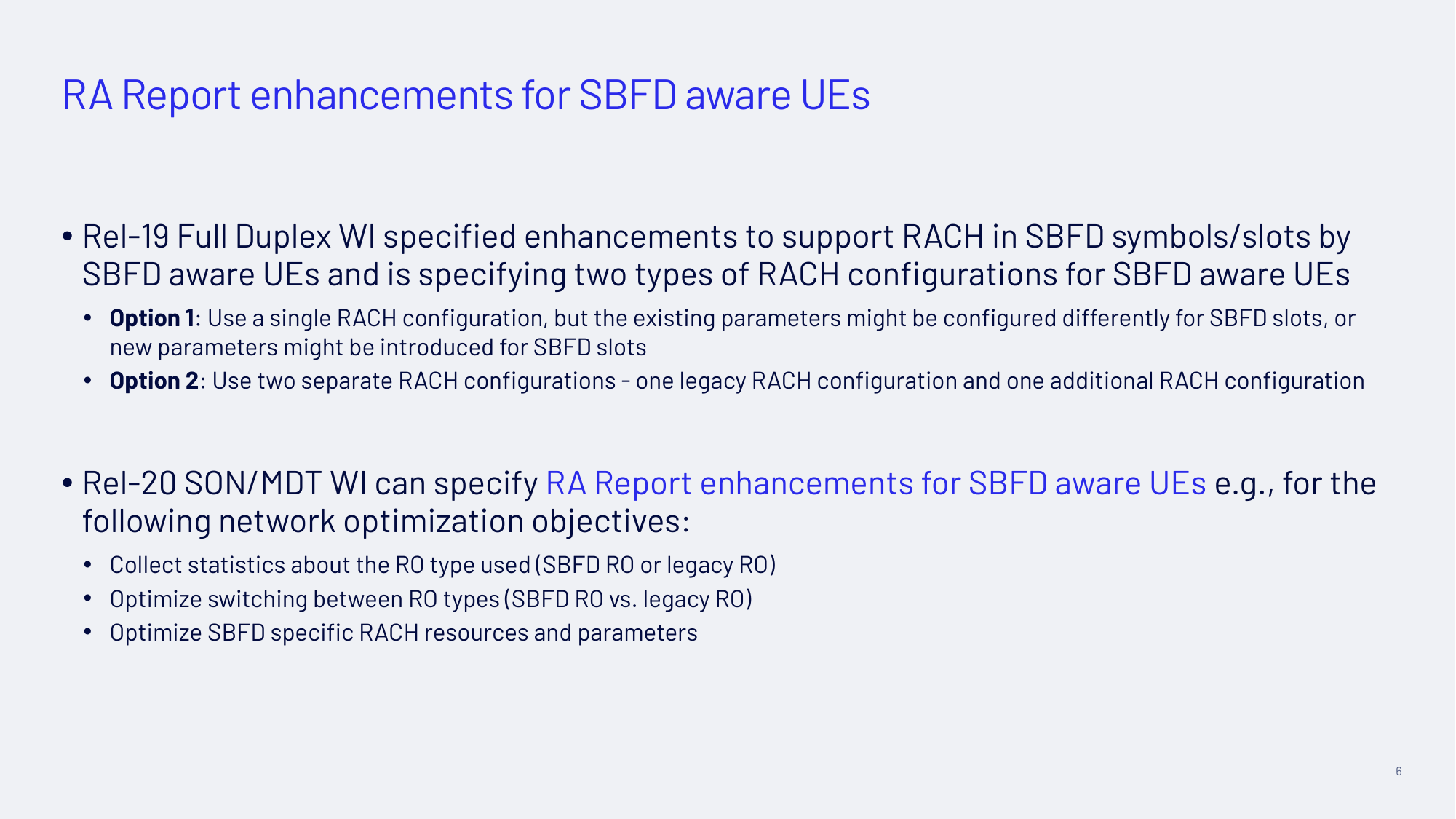

# RA Report enhancements for SBFD aware UEs

Rel-19 Full Duplex WI specified enhancements to support RACH in SBFD symbols/slots by SBFD aware UEs and is specifying two types of RACH configurations for SBFD aware UEs
Option 1: Use a single RACH configuration, but the existing parameters might be configured differently for SBFD slots, or new parameters might be introduced for SBFD slots
Option 2: Use two separate RACH configurations - one legacy RACH configuration and one additional RACH configuration

Rel-20 SON/MDT WI can specify RA Report enhancements for SBFD aware UEs e.g., for the following network optimization objectives:
Collect statistics about the RO type used (SBFD RO or legacy RO)
Optimize switching between RO types (SBFD RO vs. legacy RO)
Optimize SBFD specific RACH resources and parameters